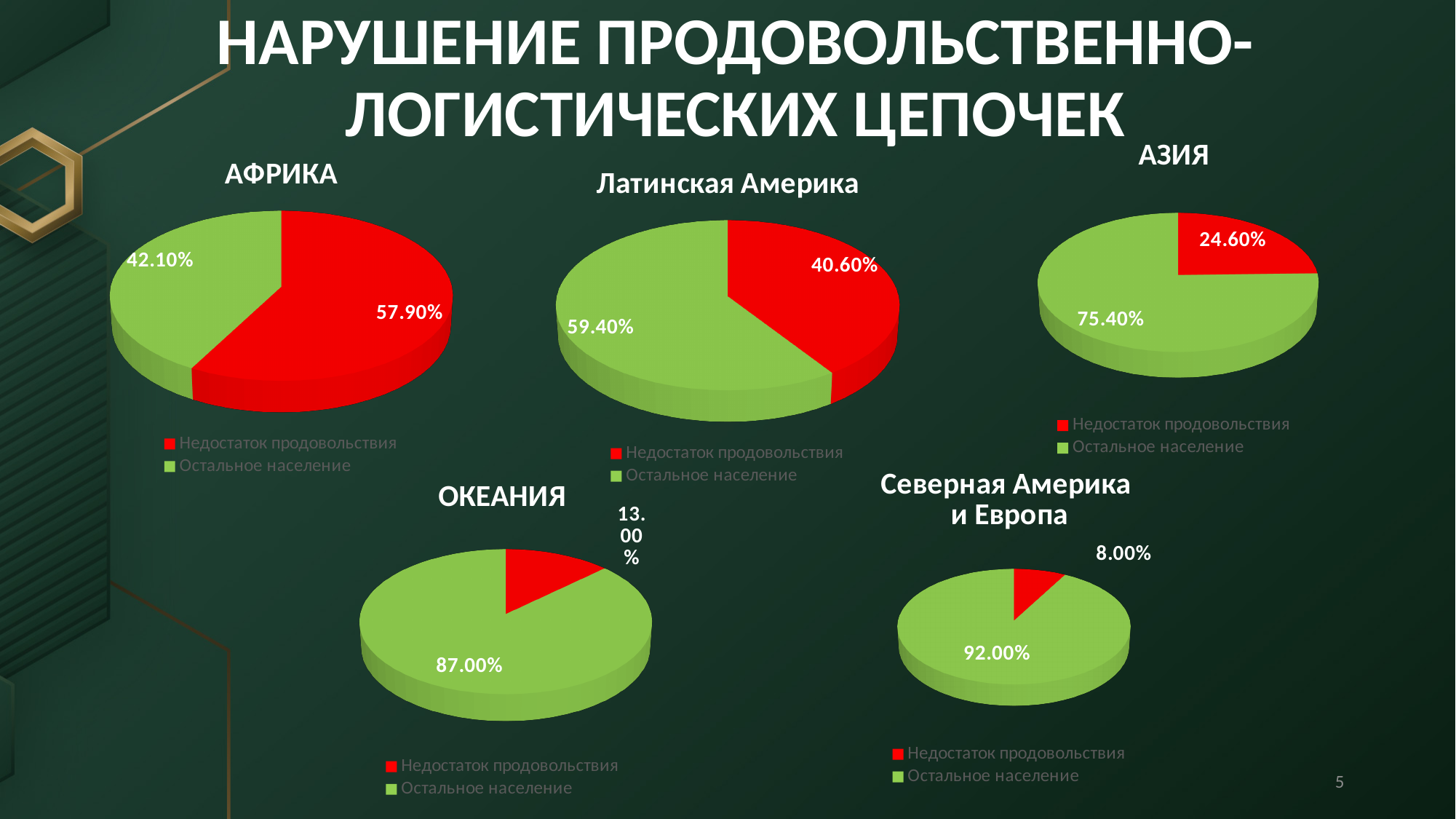

# НАРУШЕНИЕ ПРОДОВОЛЬСТВЕННО-ЛОГИСТИЧЕСКИХ ЦЕПОЧЕК

[unsupported chart]

[unsupported chart]

[unsupported chart]

[unsupported chart]

[unsupported chart]

5